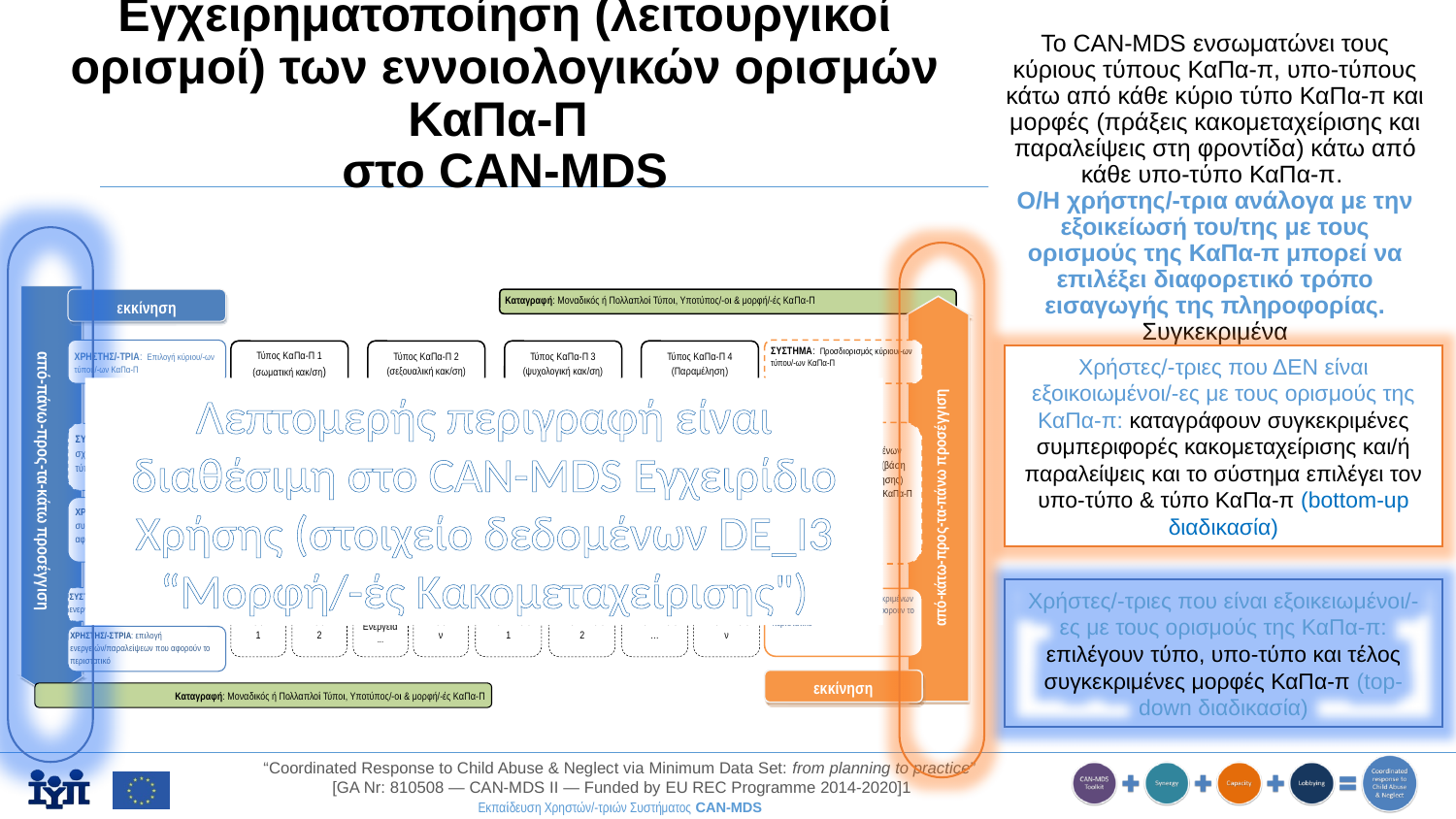

# Εγχειρηματοποίηση (λειτουργικοί ορισμοί) των εννοιολογικών ορισμών ΚαΠα-Π στο CAN-MDS
To CAN-MDS ενσωματώνει τους κύριους τύπους ΚαΠα-π, υπο-τύπους κάτω από κάθε κύριο τύπο ΚαΠα-π και μορφές (πράξεις κακομεταχείρισης και παραλείψεις στη φροντίδα) κάτω από κάθε υπο-τύπο ΚαΠα-π.
Ο/Η χρήστης/-τρια ανάλογα με την εξοικείωσή του/της με τους ορισμούς της ΚαΠα-π μπορεί να επιλέξει διαφορετικό τρόπο εισαγωγής της πληροφορίας. Συγκεκριμένα

από-πάνω-προς-τα-κάτω προσέγγιση
εκκίνηση
Καταγραφή: Μοναδικός ή Πολλαπλοί Τύποι, Υποτύπος/-οι & μορφή/-ές ΚαΠα-Π
από-κάτω-προς-τα-πάνω προσέγγιση
ΧΡΗΣΤΗΣ/-ΤΡΙΑ:  Επιλογή κύριου/-ων τύπου/-ων ΚαΠα-Π
ΣΥΣΤΗΜΑ:  Προσδιορισμός κύριου/-ων τύπου/-ων ΚαΠα-Π
Τύπος ΚαΠα-Π 1
(σωματική κακ/ση)
Τύπος ΚαΠα-Π 2
(σεξουαλική κακ/ση)
Τύπος ΚαΠα-Π 3
(ψυχολογική κακ/ση)
Τύπος ΚαΠα-Π 4
(Παραμέληση)
Χρήστες/-τριες που ΔΕΝ είναι εξοικοιωμένοι/-ες με τους ορισμούς της ΚαΠα-π: καταγράφουν συγκεκριμένες συμπεριφορές κακομεταχείρισης και/ή παραλείψεις και το σύστημα επιλέγει τον υπο-τύπο & τύπο ΚαΠα-π (bottom-up διαδικασία)
Λεπτομερής περιγραφή είναι διαθέσιμη στο CAN-MDS Εγχειρίδιο Χρήσης (στοιχείο δεδομένων DE_I3 “Μορφή/-ές Κακομεταχείρισης")
Τύπος 1
Υποτύπος 1
Τύπος 1
Υποτύπος 2
Τύπος 1
Υποτύπος ν
Τύπος 2
Υποτύπος 1
Τύπος 2
Υποτύπος ν
Τύπος ν
Υποτύπος ν
ΣΥΣΤΗΜΑ:
-	επεξεργασία των επιλεγμένων ενεργειών/παραλείψεων (βάση της υπάρχουσας ταξινόμησης)
- 	προσδιορισμός Υποτύπου ΚαΠα-Π
ΣΥΣΤΗΜΑ: εμφάνιση όλων των σχετικών υποτύπων ανά επιλεγμένο τύπο
ΧΡΗΣΤΗΣ/-ΣΤΡΙΑ: επιλογή συγκεκριμένων υποτύπων που αφορούν το περιστατικό
Χρήστες/-τριες που είναι εξοικειωμένοι/-ες με τους ορισμούς της ΚαΠα-π: επιλέγουν τύπο, υπο-τύπο και τέλος συγκεκριμένες μορφές ΚαΠα-π (top-down διαδικασία)
ΣΥΣΤΗΜΑ: εμφάνιση όλων των σχετικών ενεργειών/παραλείψεων
ΧΡΗΣΤΗΣ/-ΤΡΙΑ: επιλογή συγκεκριμένων ενεργειών/παραλείψεων που  αφορούν το περιστατικό
Ενέργεια
1
Ενέργεια
2

Ενέργεια
...
Ενέργεια
ν
Παράλειψη
1
Παράλειψη
2
Παράλειψη
…
Παράλειψη
ν
ΧΡΗΣΤΗΣ/-ΣΤΡΙΑ: επιλογή ενεργειών/παραλείψεων που αφορούν το περιστατικό
εκκίνηση
Καταγραφή: Μοναδικός ή Πολλαπλοί Τύποι, Υποτύπος/-οι & μορφή/-ές ΚαΠα-Π